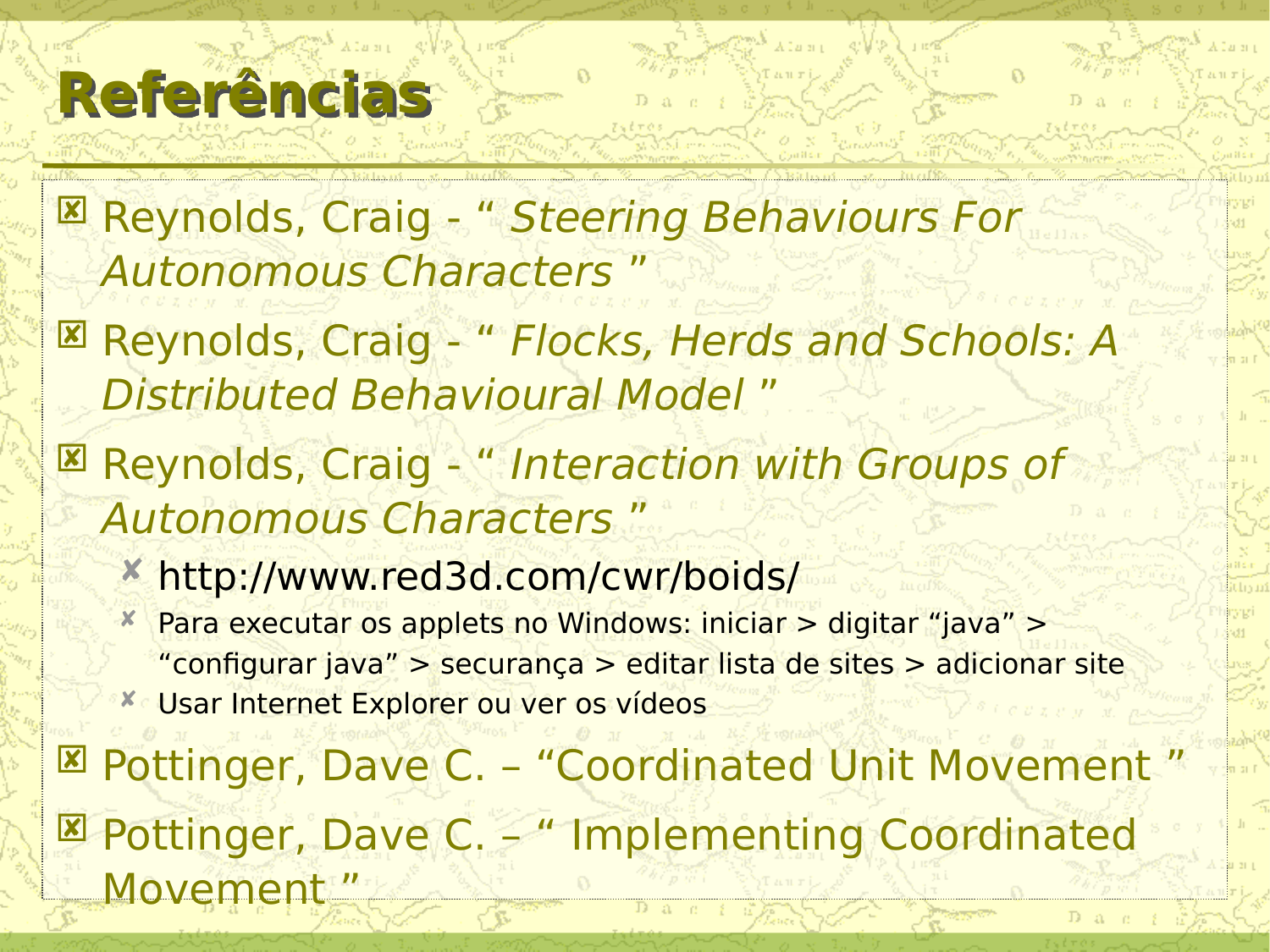

# Referências
Reynolds, Craig - “ Steering Behaviours For Autonomous Characters ”
Reynolds, Craig - “ Flocks, Herds and Schools: A Distributed Behavioural Model ”
Reynolds, Craig - “ Interaction with Groups of Autonomous Characters ”
http://www.red3d.com/cwr/boids/
Para executar os applets no Windows: iniciar > digitar “java” > “configurar java” > securança > editar lista de sites > adicionar site
Usar Internet Explorer ou ver os vídeos
Pottinger, Dave C. – “Coordinated Unit Movement ”
Pottinger, Dave C. – “ Implementing Coordinated Movement ”